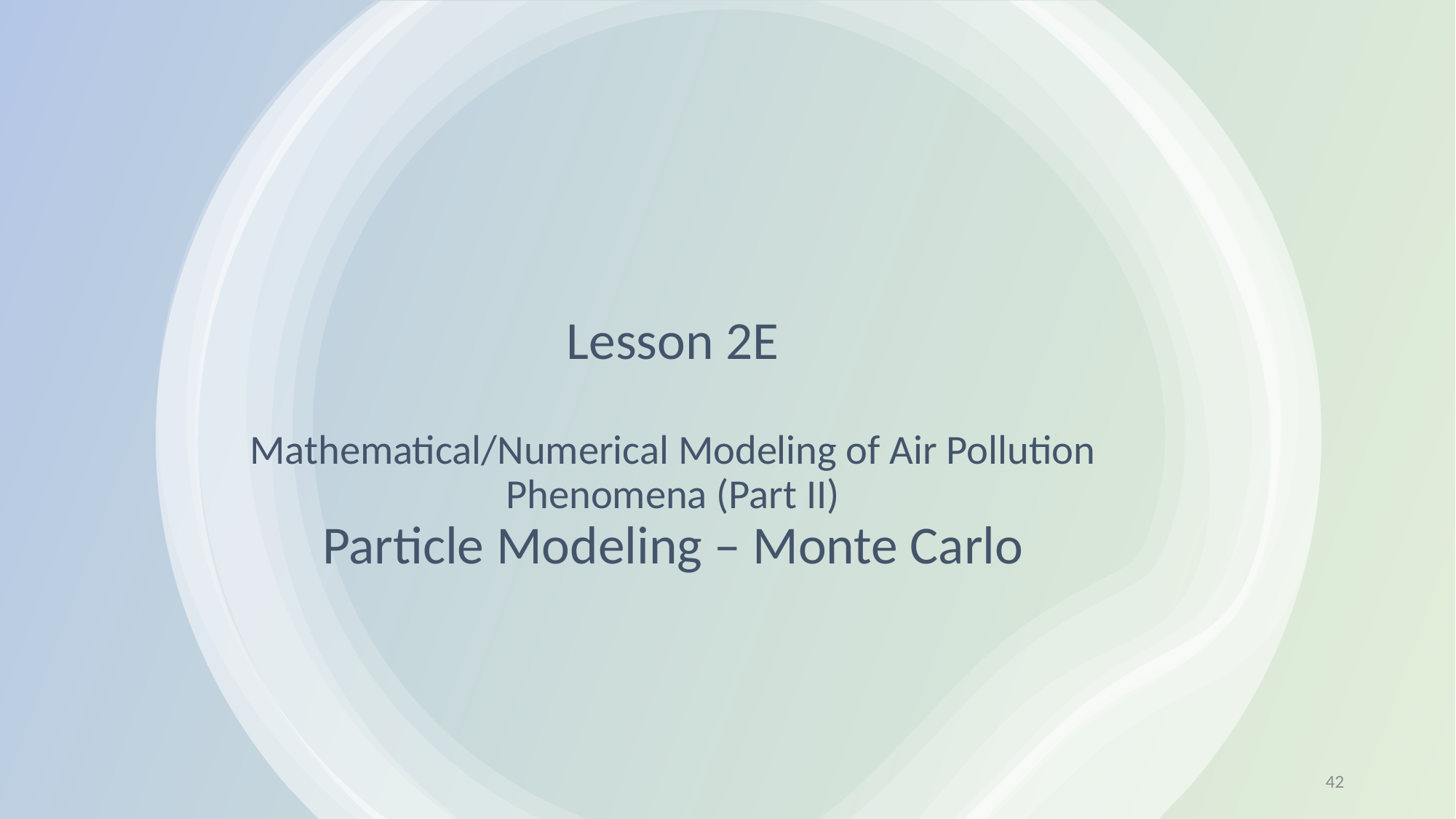

# Lesson 2E Mathematical/Numerical Modeling of Air Pollution Phenomena (Part II) Particle Modeling – Monte Carlo
42